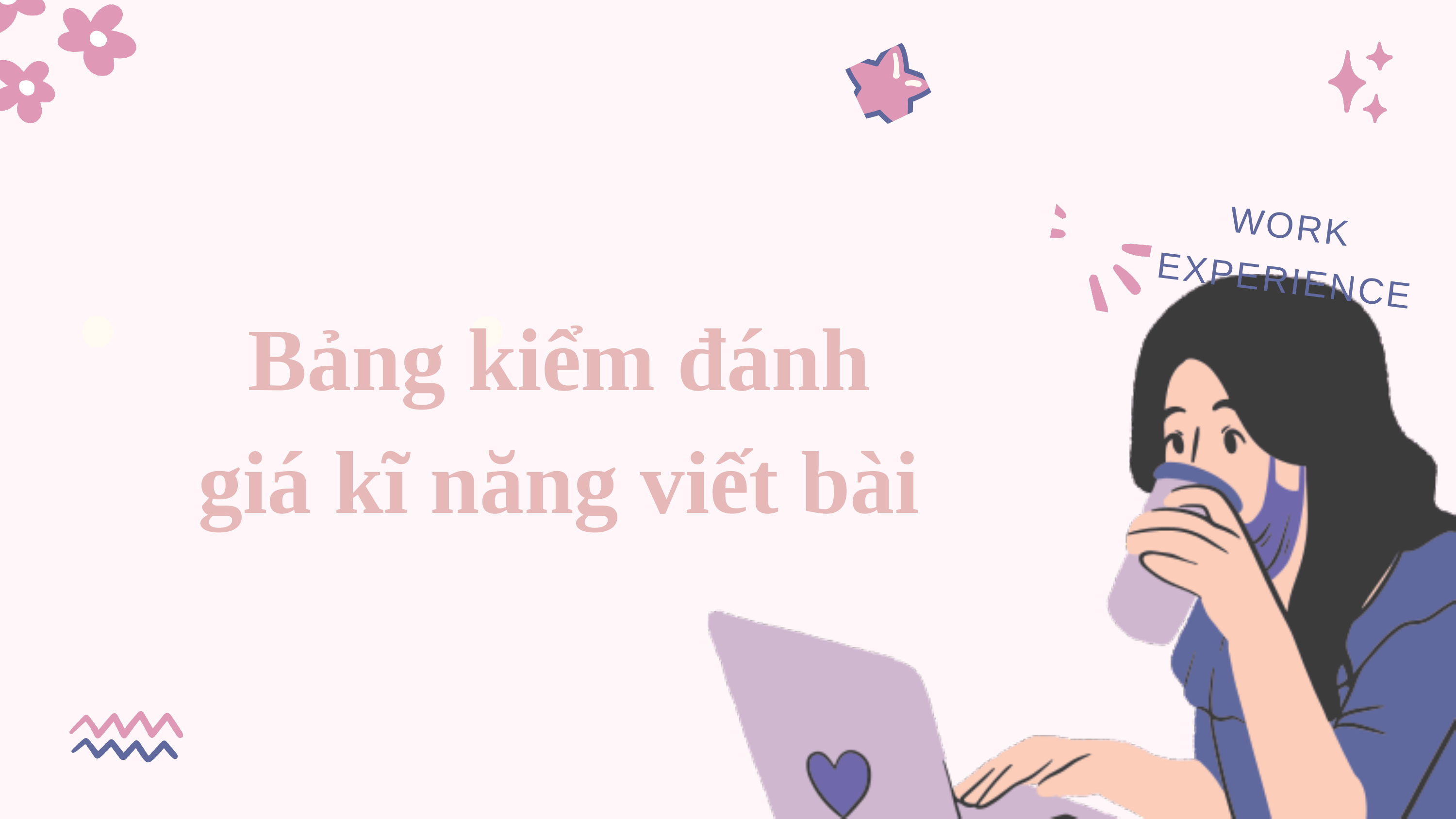

WORK EXPERIENCE

Bảng kiểm đánh giá kĩ năng viết bài